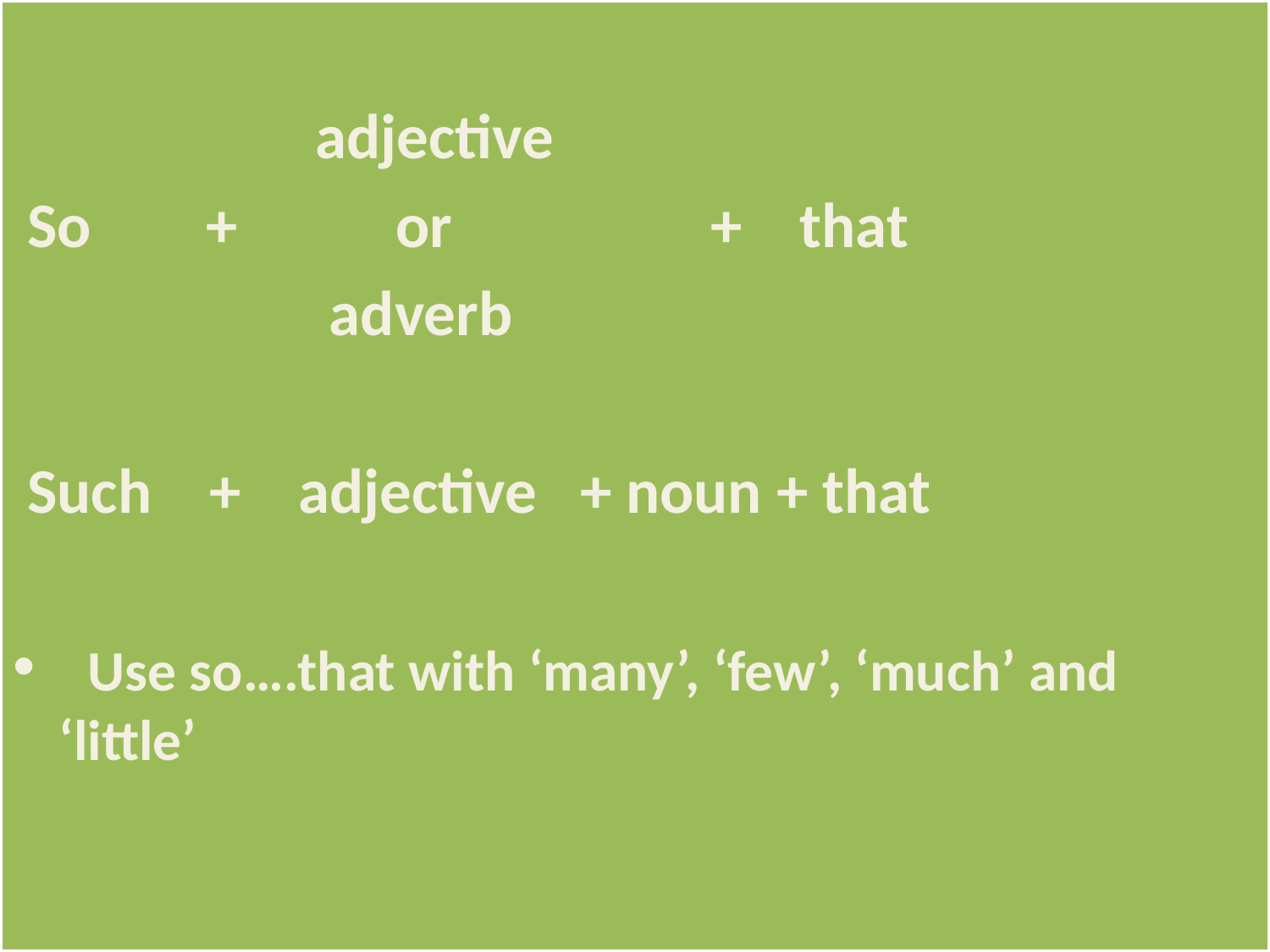

adjective
 So        +           or                  +    that
                      adverb

 Such    +    adjective   + noun + that

  Use so….that with ‘many’, ‘few’, ‘much’ and ‘little’